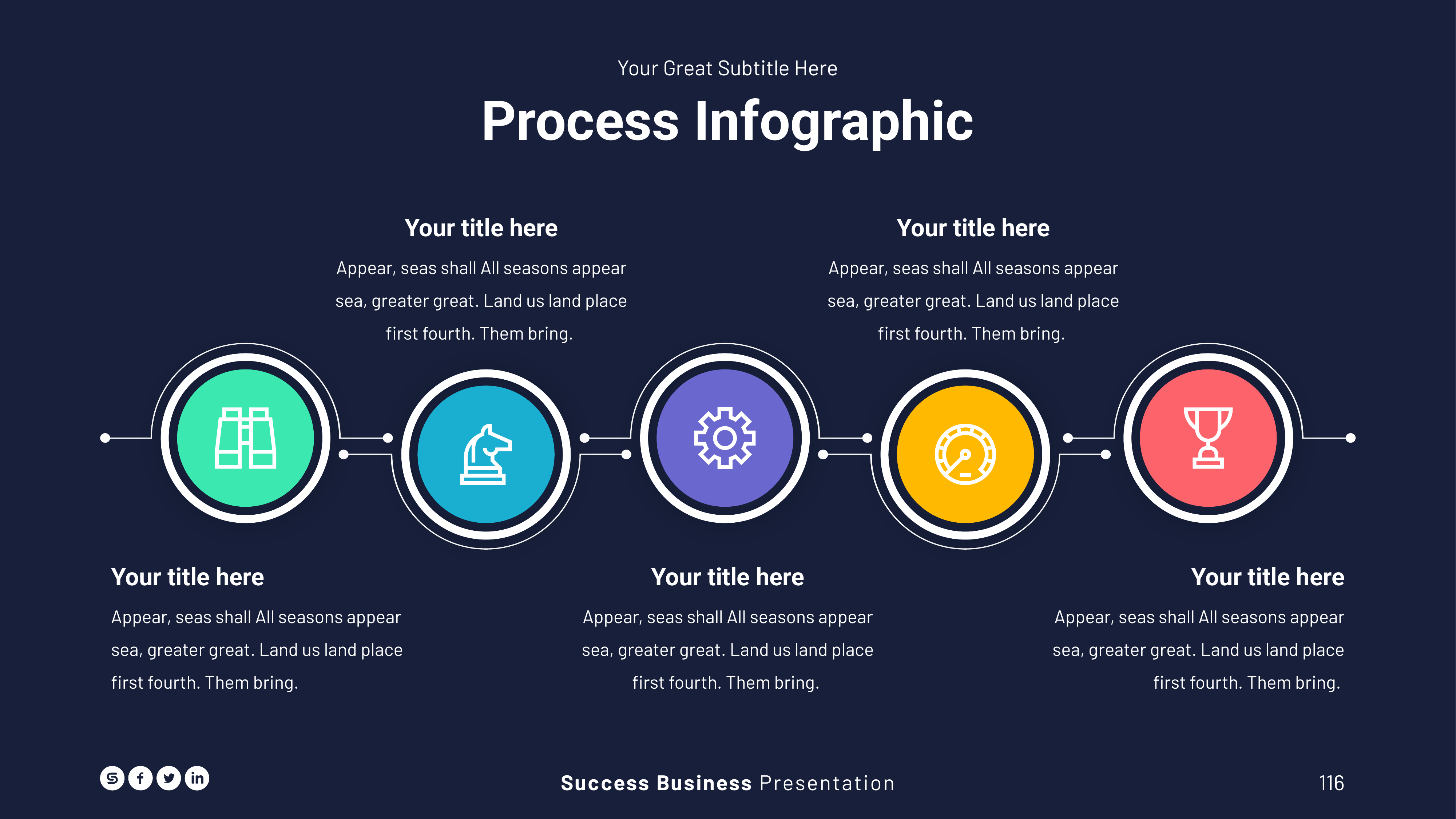

Your Great Subtitle Here
Process Infographic
Your title here
Appear, seas shall All seasons appear sea, greater great. Land us land place first fourth. Them bring.
Your title here
Appear, seas shall All seasons appear sea, greater great. Land us land place first fourth. Them bring.

Your title here
Appear, seas shall All seasons appear sea, greater great. Land us land place first fourth. Them bring.
Your title here
Appear, seas shall All seasons appear sea, greater great. Land us land place first fourth. Them bring.
Your title here
Appear, seas shall All seasons appear sea, greater great. Land us land place first fourth. Them bring.